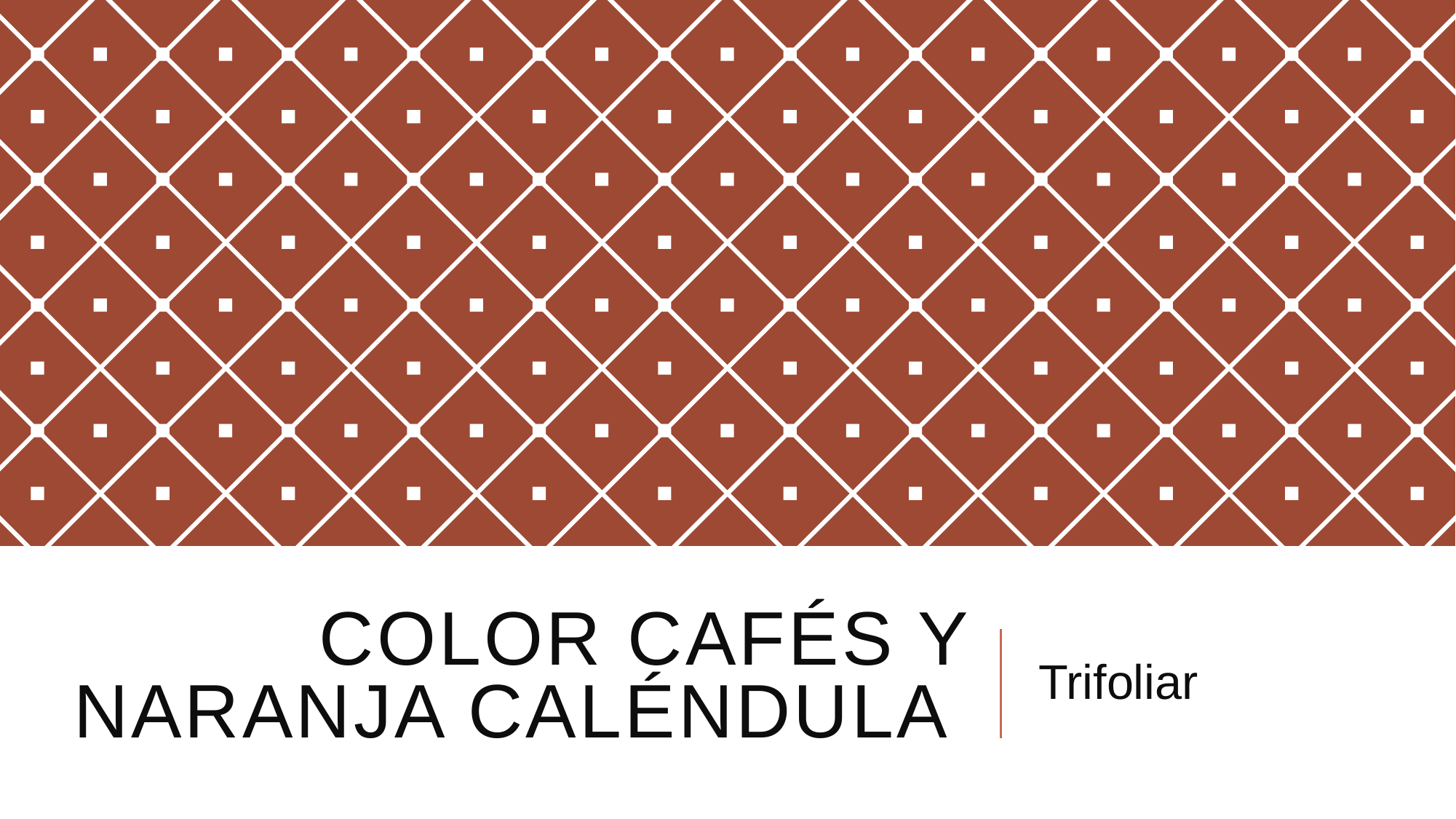

# Color cafés y naranja caléndula
Trifoliar